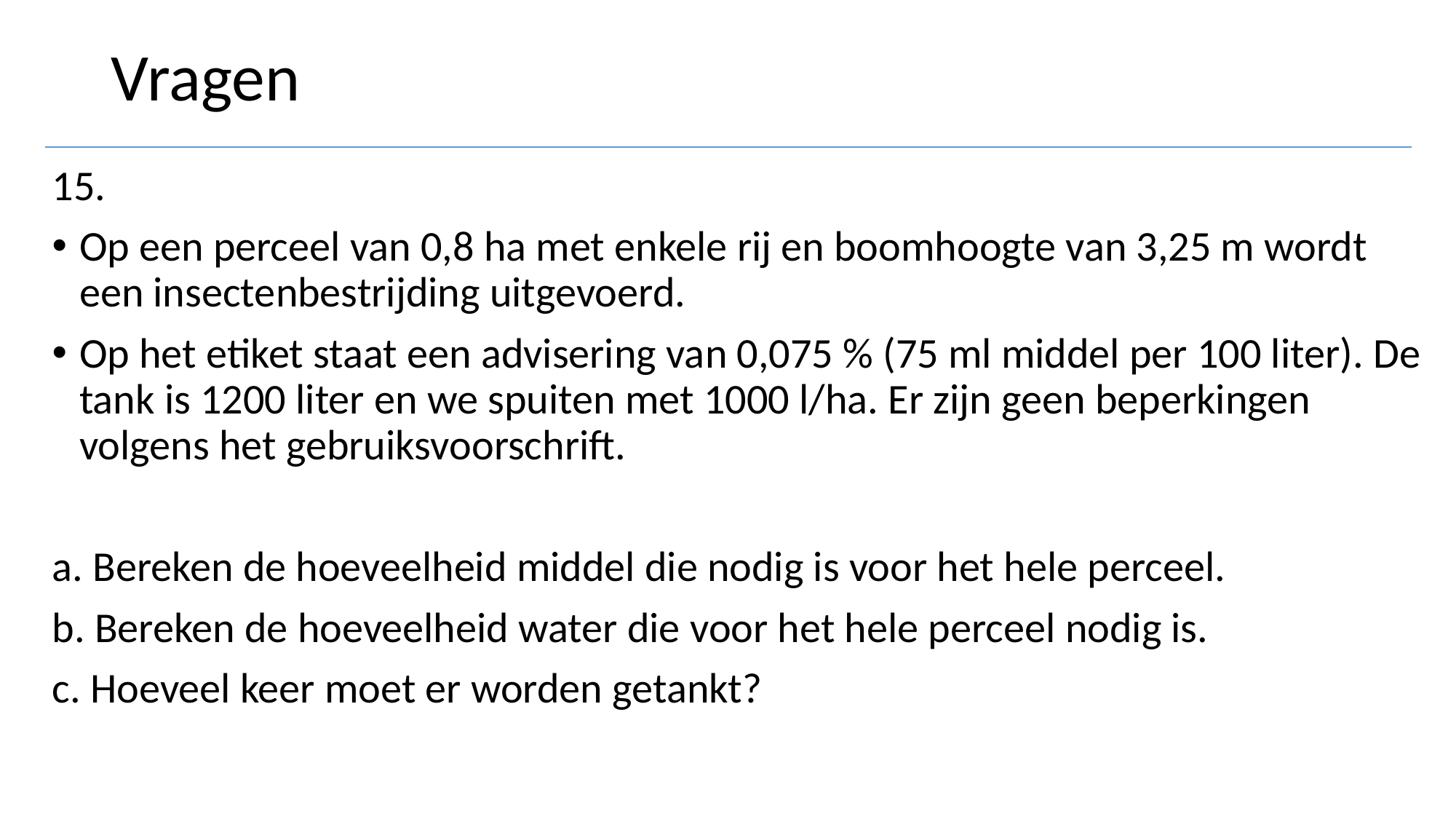

# Vragen
15.
Op een perceel van 0,8 ha met enkele rij en boomhoogte van 3,25 m wordt een insectenbestrijding uitgevoerd.
Op het etiket staat een advisering van 0,075 % (75 ml middel per 100 liter). De tank is 1200 liter en we spuiten met 1000 l/ha. Er zijn geen beperkingen volgens het gebruiksvoorschrift.

a. Bereken de hoeveelheid middel die nodig is voor het hele perceel.
b. Bereken de hoeveelheid water die voor het hele perceel nodig is.
c. Hoeveel keer moet er worden getankt?